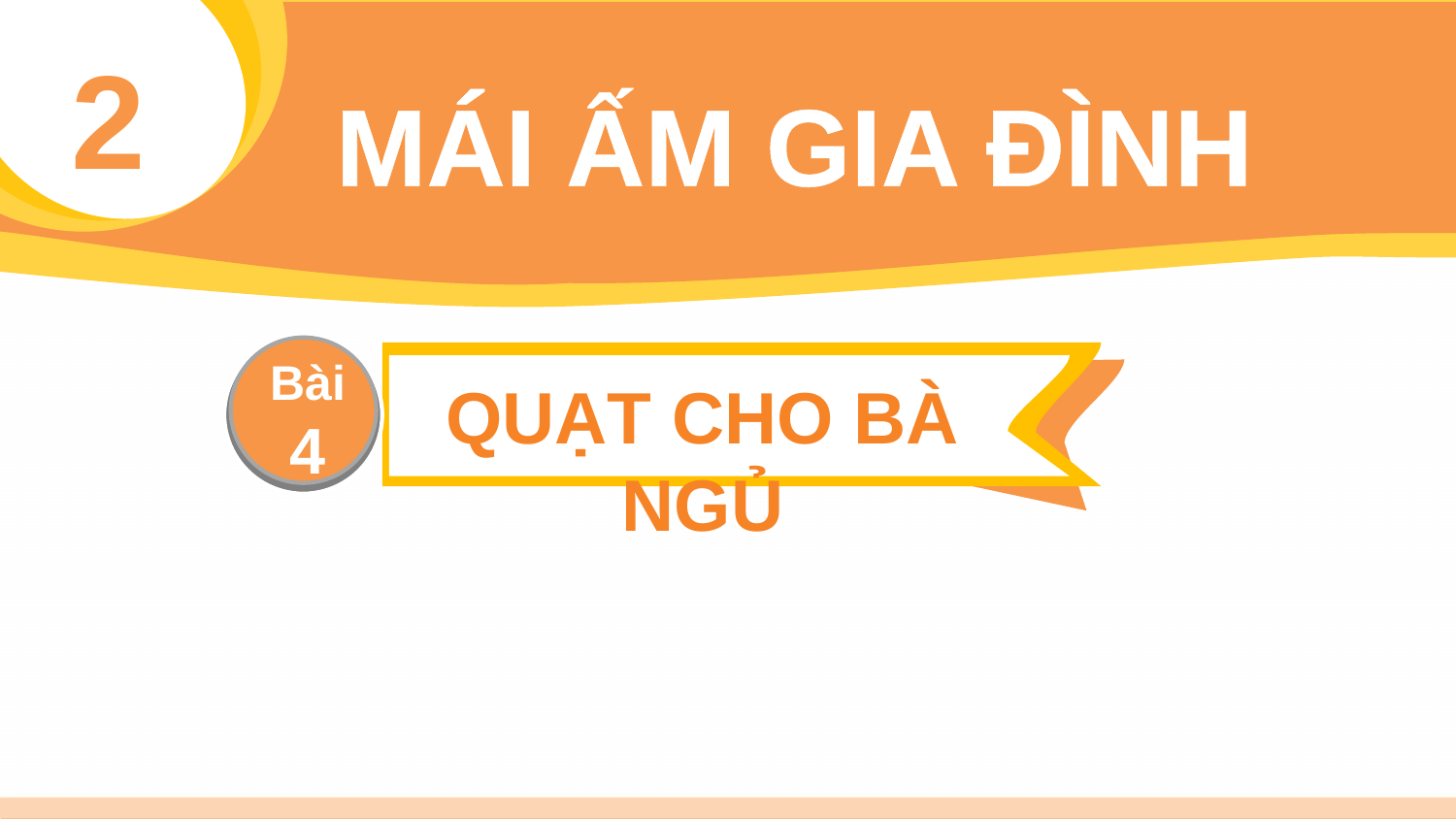

2
MÁI ẤM GIA ĐÌNH

Bài
4
QUẠT CHO BÀ NGỦ